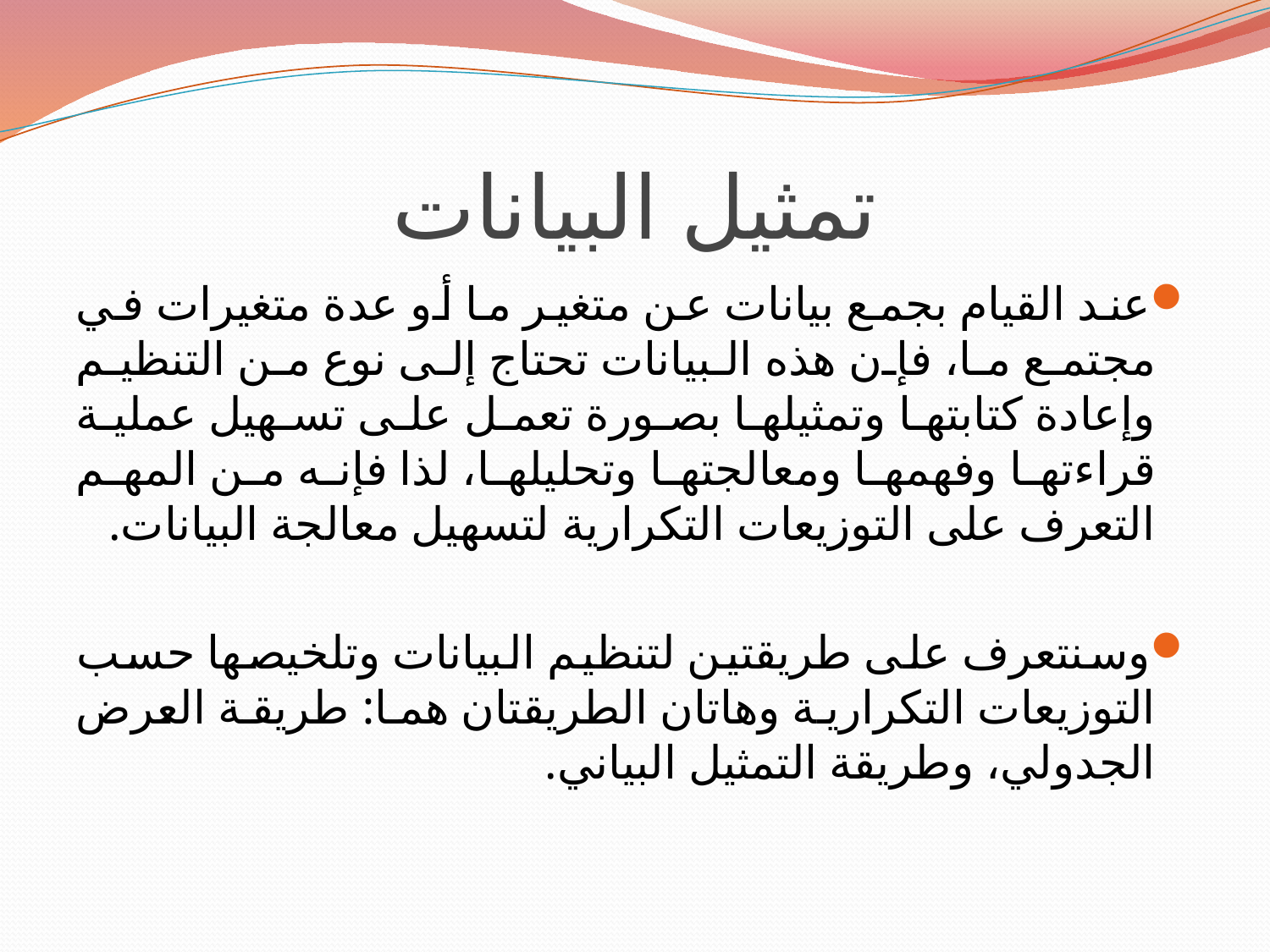

# تمثيل البيانات
عند القيام بجمع بيانات عن متغير ما أو عدة متغيرات في مجتمع ما، فإن هذه البيانات تحتاج إلى نوع من التنظيم وإعادة كتابتها وتمثيلها بصورة تعمل على تسهيل عملية قراءتها وفهمها ومعالجتها وتحليلها، لذا فإنه من المهم التعرف على التوزيعات التكرارية لتسهيل معالجة البيانات.

وسنتعرف على طريقتين لتنظيم البيانات وتلخيصها حسب التوزيعات التكرارية وهاتان الطريقتان هما: طريقة العرض الجدولي، وطريقة التمثيل البياني.